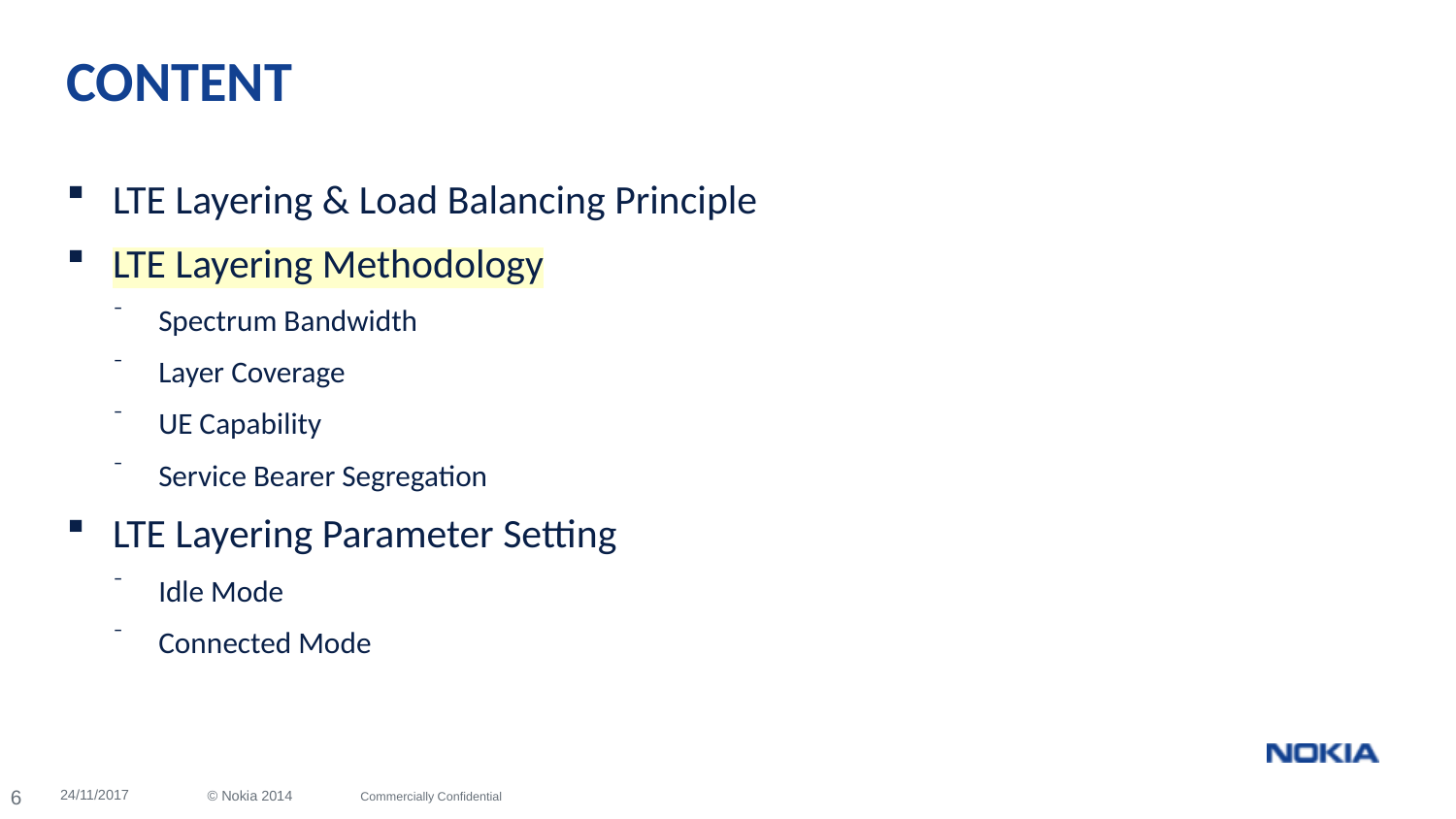

# CONTENT
LTE Layering & Load Balancing Principle
LTE Layering Methodology
Spectrum Bandwidth
Layer Coverage
UE Capability
Service Bearer Segregation
LTE Layering Parameter Setting
Idle Mode
Connected Mode